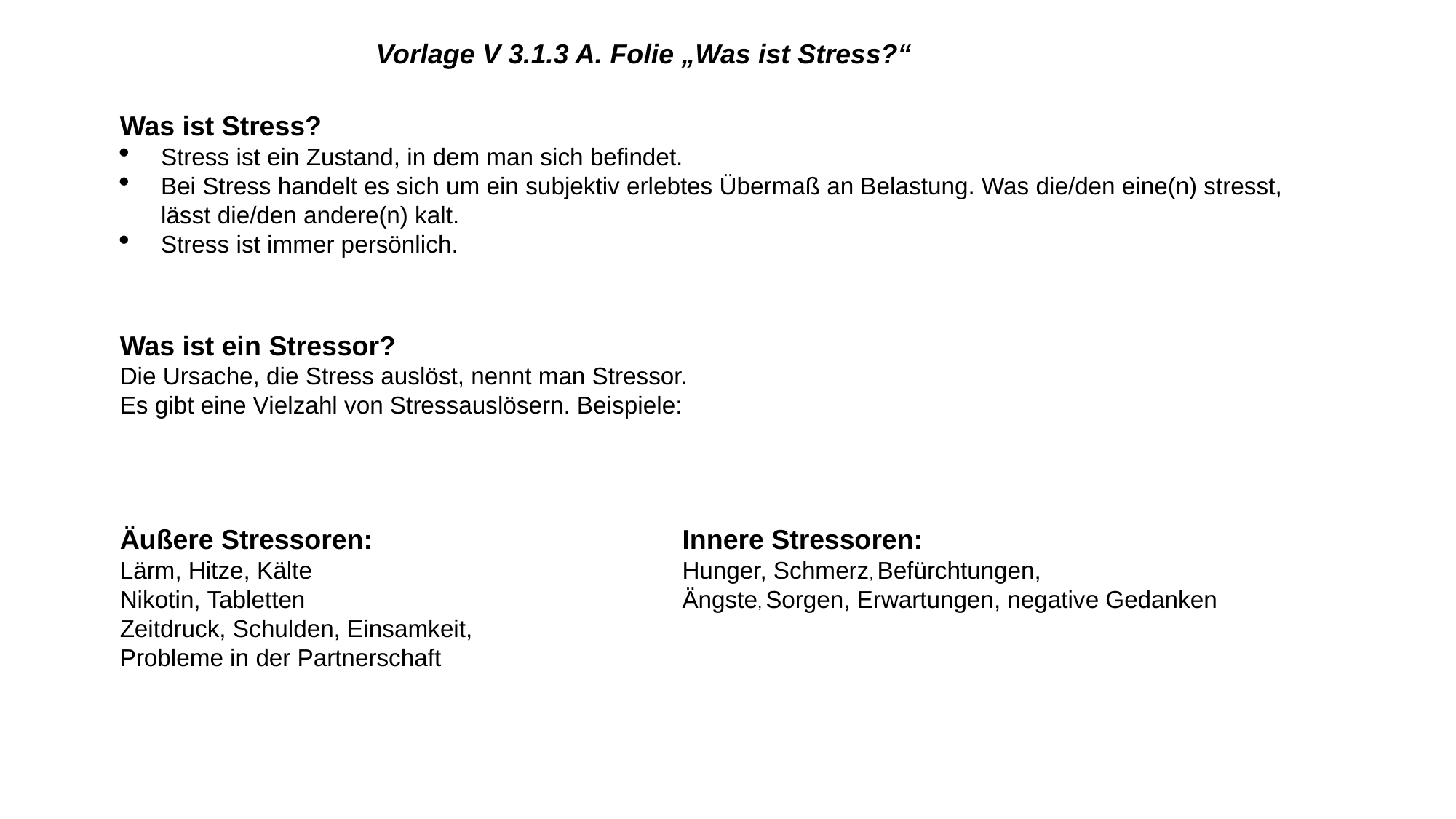

Vorlage V 3.1.3 A. Folie „Was ist Stress?“
Was ist Stress?
Stress ist ein Zustand, in dem man sich befindet.
Bei Stress handelt es sich um ein subjektiv erlebtes Übermaß an Belastung. Was die/den eine(n) stresst, lässt die/den andere(n) kalt.
Stress ist immer persönlich.
Was ist ein Stressor?
Die Ursache, die Stress auslöst, nennt man Stressor.
Es gibt eine Vielzahl von Stressauslösern. Beispiele:

Äußere Stressoren:
Lärm, Hitze, Kälte
Nikotin, Tabletten
Zeitdruck, Schulden, Einsamkeit,
Probleme in der Partnerschaft
Innere Stressoren:
Hunger, Schmerz, Befürchtungen,
Ängste, Sorgen, Erwartungen, negative Gedanken